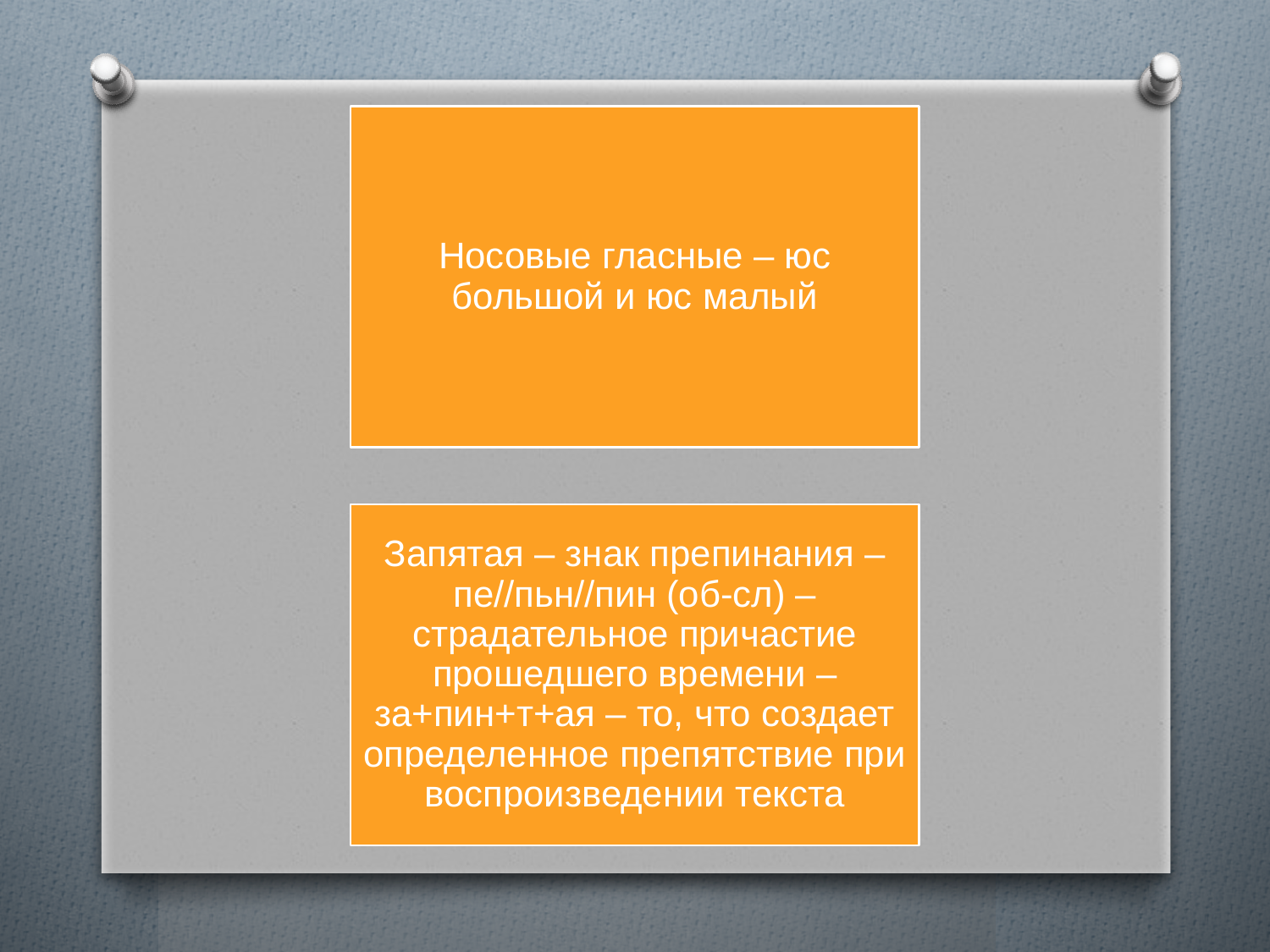

Носовые гласные – юс большой и юс малый
Запятая – знак препинания – пе//пьн//пин (об-сл) – страдательное причастие прошедшего времени – за+пин+т+ая – то, что создает определенное препятствие при воспроизведении текста